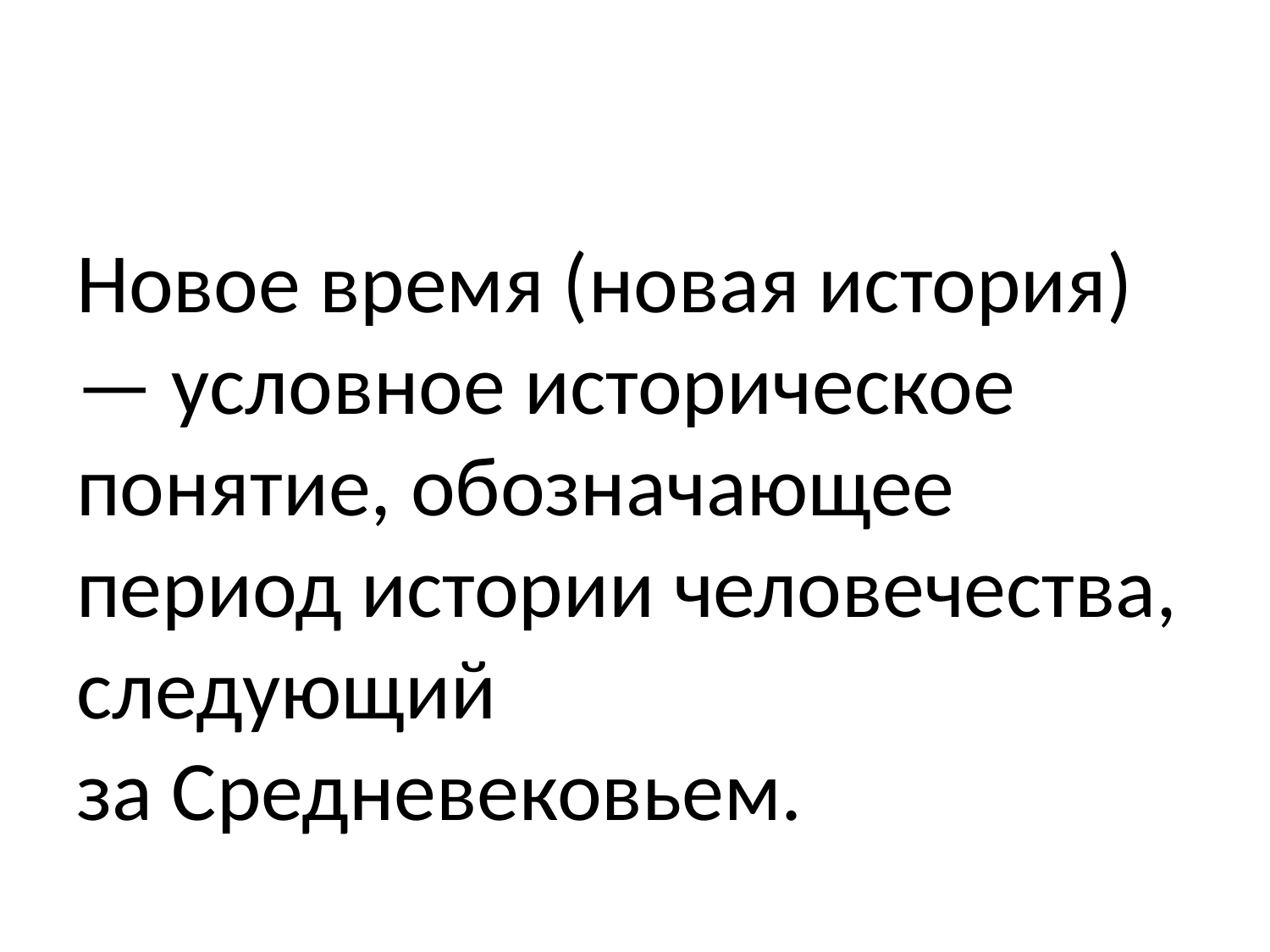

#
Новое время (новая история) — условное историческое понятие, обозначающее период истории человечества, следующий за Средневековьем.